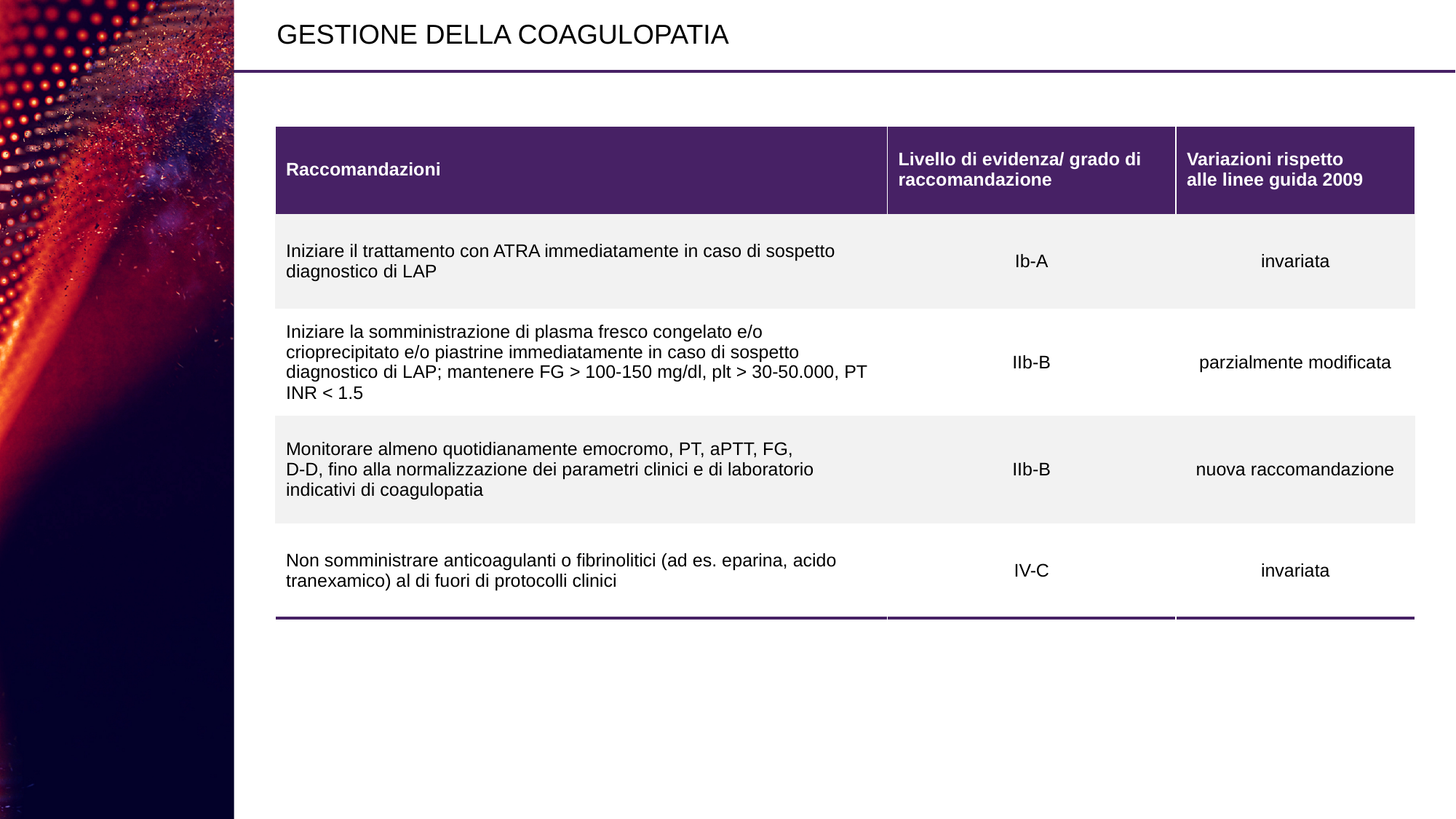

# GESTIONE DELLA COAGULOPATIA
| Raccomandazioni | Livello di evidenza/ grado di raccomandazione | Variazioni rispetto alle linee guida 2009 |
| --- | --- | --- |
| Iniziare il trattamento con ATRA immediatamente in caso di sospetto diagnostico di LAP | Ib-A | invariata |
| Iniziare la somministrazione di plasma fresco congelato e/o crioprecipitato e/o piastrine immediatamente in caso di sospetto diagnostico di LAP; mantenere FG > 100-150 mg/dl, plt > 30-50.000, PT INR < 1.5 | IIb-B | parzialmente modificata |
| Monitorare almeno quotidianamente emocromo, PT, aPTT, FG, D-D, fino alla normalizzazione dei parametri clinici e di laboratorio indicativi di coagulopatia | IIb-B | nuova raccomandazione |
| Non somministrare anticoagulanti o fibrinolitici (ad es. eparina, acido tranexamico) al di fuori di protocolli clinici | IV-C | invariata |